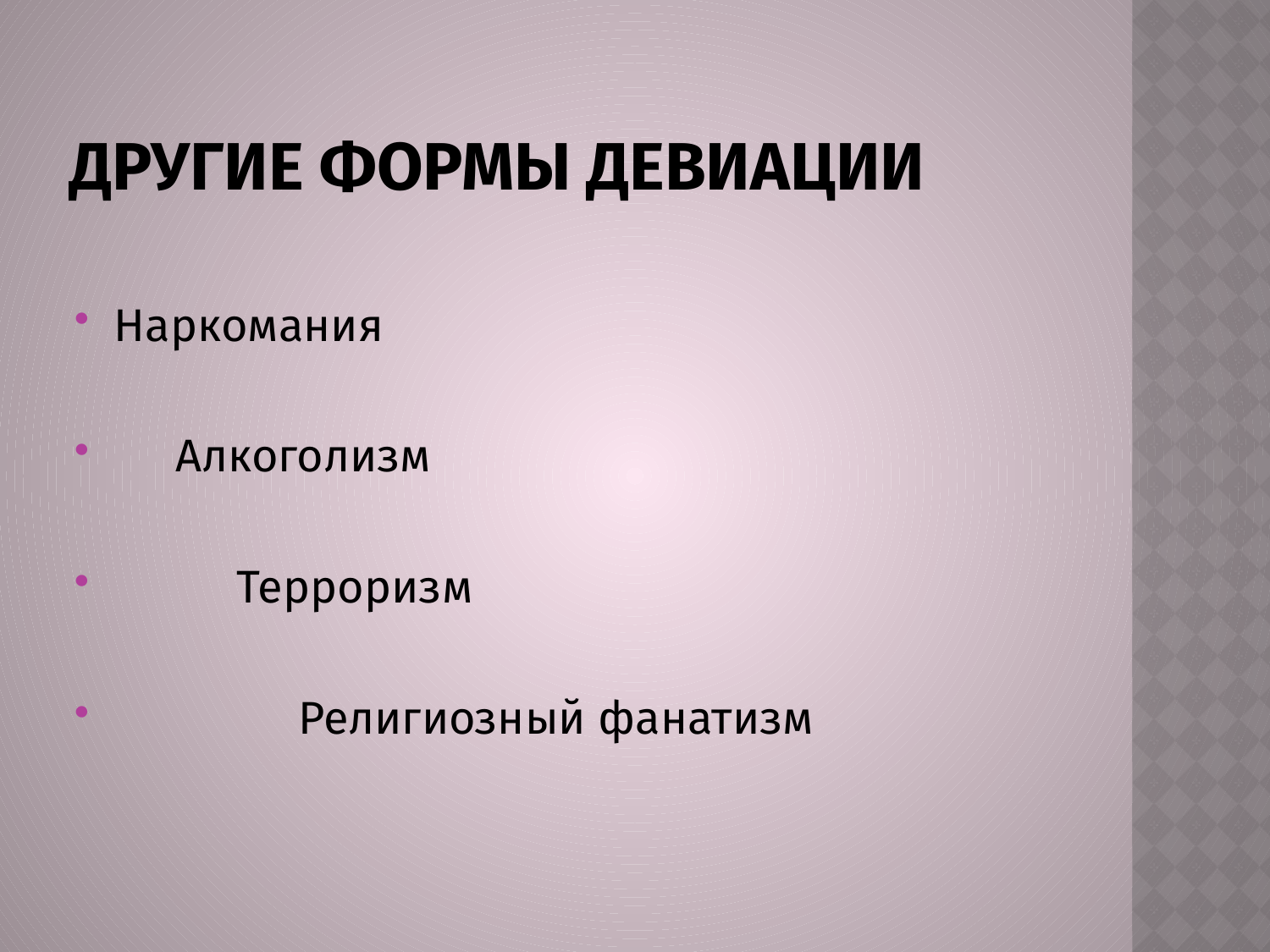

# Другие формы девиации

Наркомания

     Алкоголизм

          Терроризм

               Религиозный фанатизм